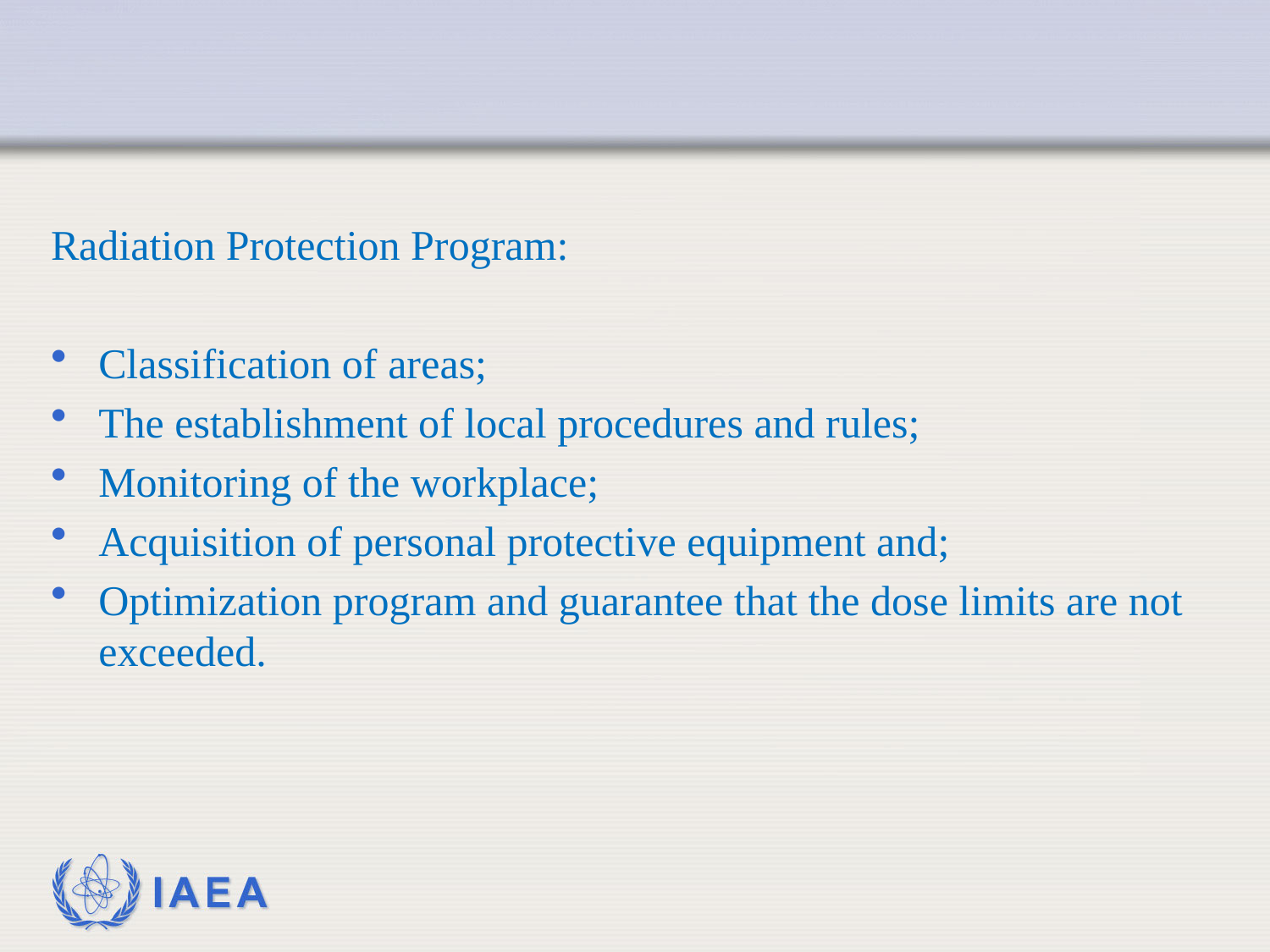

#
Radiation Protection Program:

Classification of areas;
The establishment of local procedures and rules;
Monitoring of the workplace;
Acquisition of personal protective equipment and;
Optimization program and guarantee that the dose limits are not exceeded.